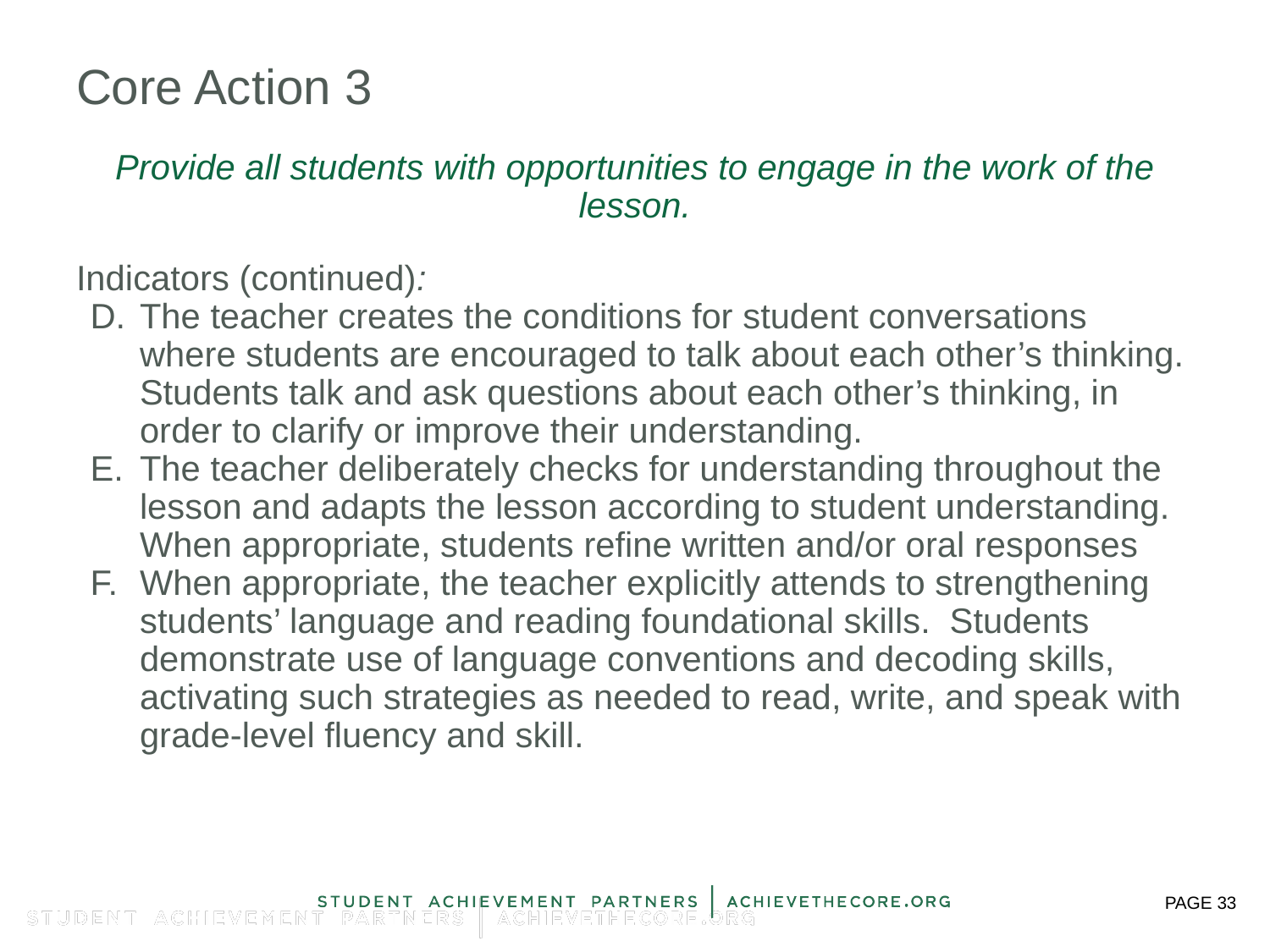

# Core Action 3
Provide all students with opportunities to engage in the work of the lesson.

Indicators (continued):
The teacher creates the conditions for student conversations where students are encouraged to talk about each other’s thinking. Students talk and ask questions about each other’s thinking, in order to clarify or improve their understanding.
The teacher deliberately checks for understanding throughout the lesson and adapts the lesson according to student understanding. When appropriate, students refine written and/or oral responses
When appropriate, the teacher explicitly attends to strengthening students’ language and reading foundational skills.  Students demonstrate use of language conventions and decoding skills, activating such strategies as needed to read, write, and speak with grade-level fluency and skill.